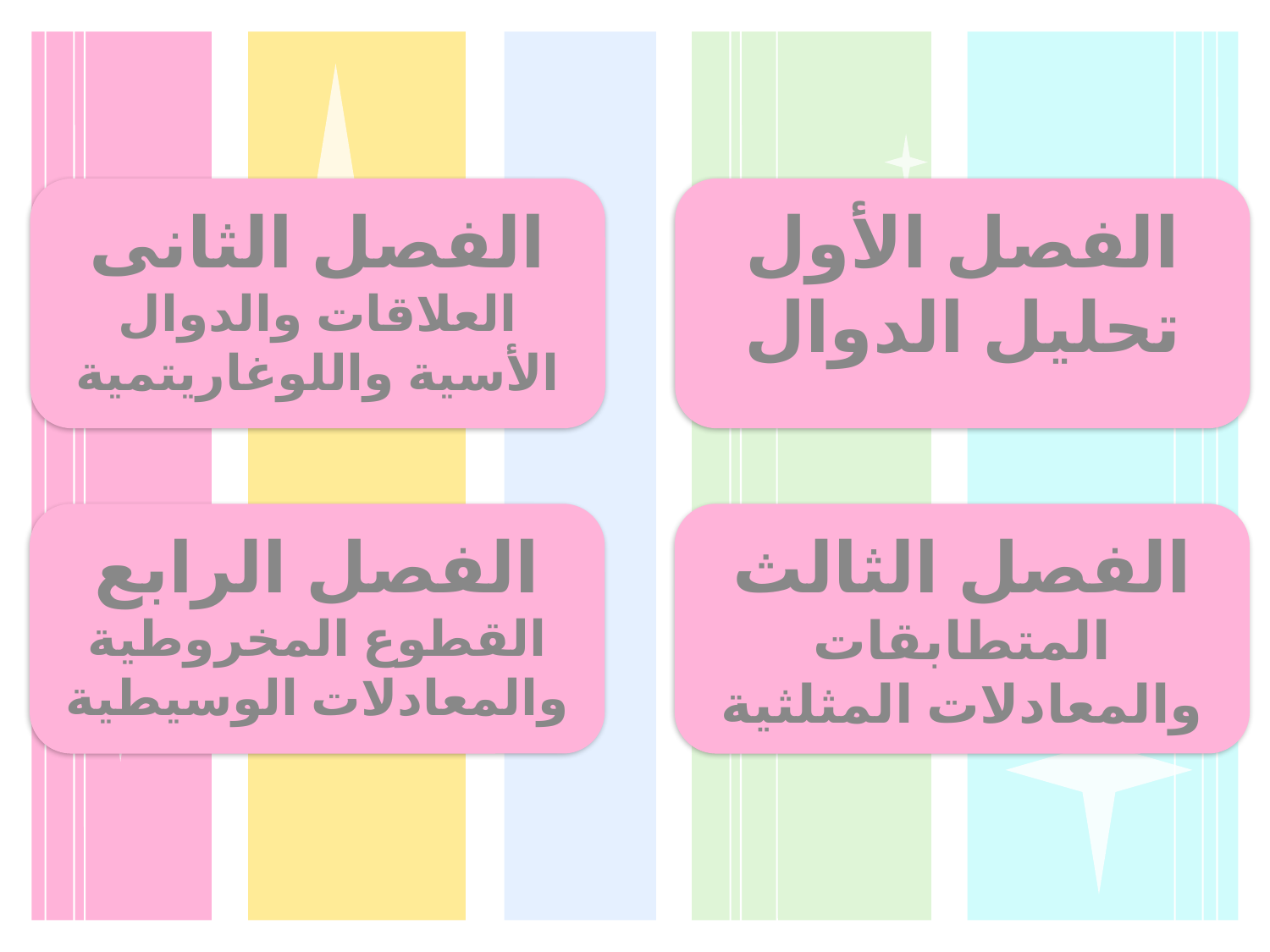

الفصل الثانى
العلاقات والدوال الأسية واللوغاريتمية
الفصل الأول
تحليل الدوال
الفصل الرابع
القطوع المخروطية والمعادلات الوسيطية
الفصل الثالث
المتطابقات والمعادلات المثلثية